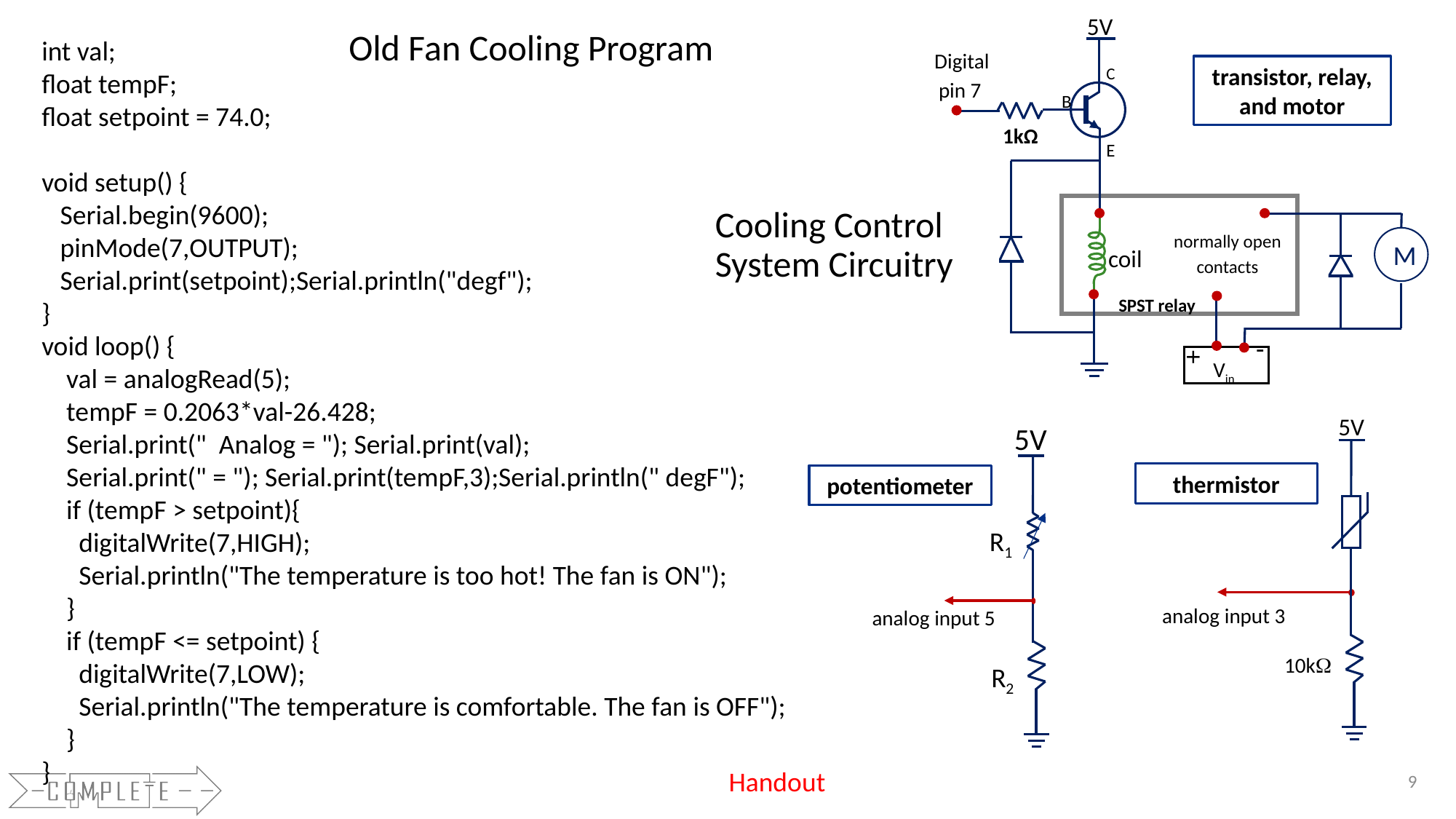

5V
Digital pin 7
C
B

1kΩ

E

normally open
contacts
M
coil
SPST relay

-

+

Vin
Old Fan Cooling Program
int val;
float tempF;
float setpoint = 74.0;

void setup() {
   Serial.begin(9600);
   pinMode(7,OUTPUT);
   Serial.print(setpoint);Serial.println("degf");
}
void loop() {
    val = analogRead(5);
    tempF = 0.2063*val-26.428;
    Serial.print("  Analog = "); Serial.print(val);
    Serial.print(" = "); Serial.print(tempF,3);Serial.println(" degF");
    if (tempF > setpoint){
      digitalWrite(7,HIGH);
      Serial.println("The temperature is too hot! The fan is ON");
    }
    if (tempF <= setpoint) {
      digitalWrite(7,LOW);
      Serial.println("The temperature is comfortable. The fan is OFF");
    }
}
transistor, relay, and motor
# Cooling Control System Circuitry
5V

analog input 3
10kΩ
5V
R1
analog input 5

R2
thermistor
potentiometer
Handout
9